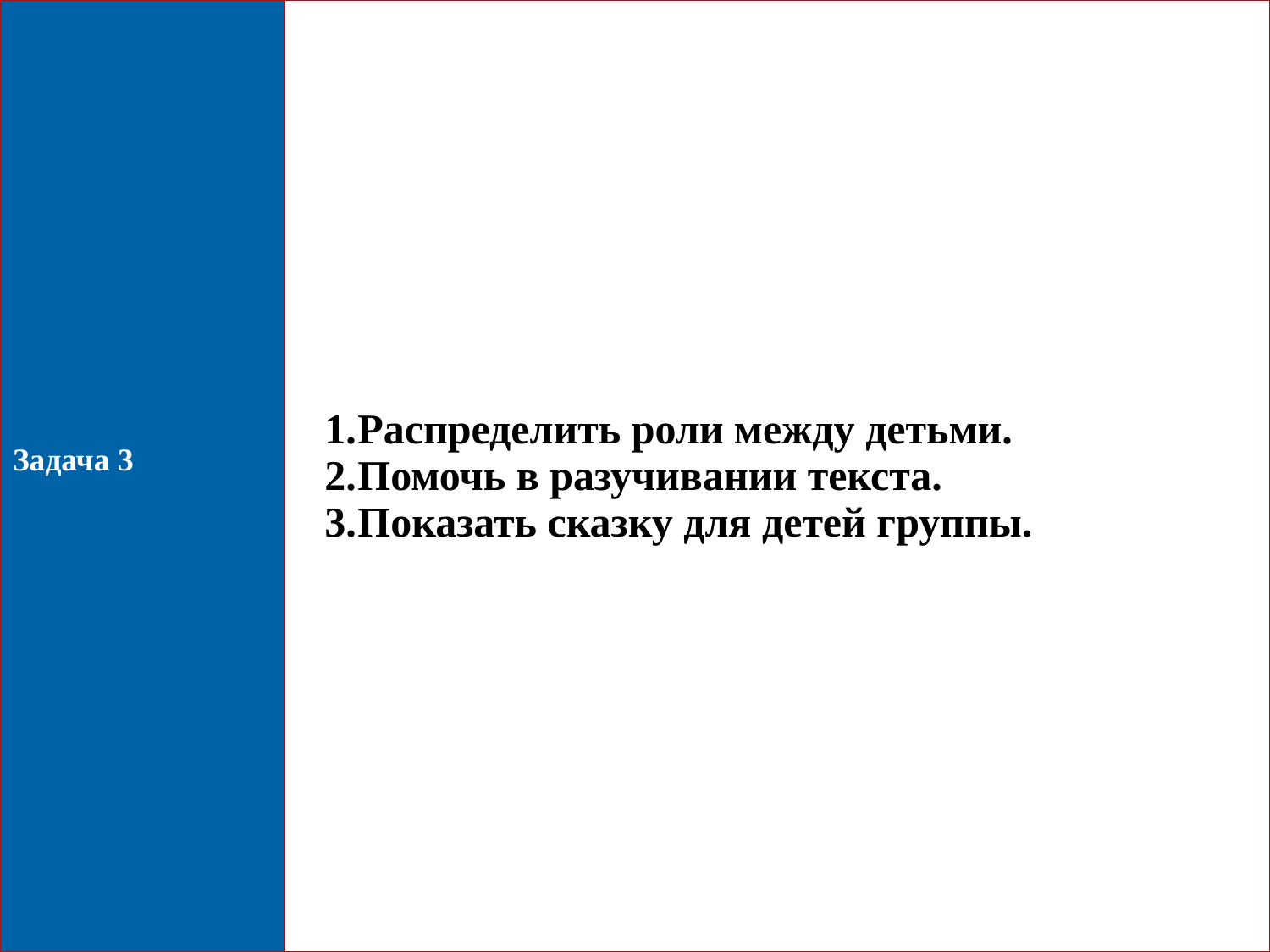

| Задача 3 | Распределить роли между детьми. Помочь в разучивании текста. Показать сказку для детей группы. |
| --- | --- |
7